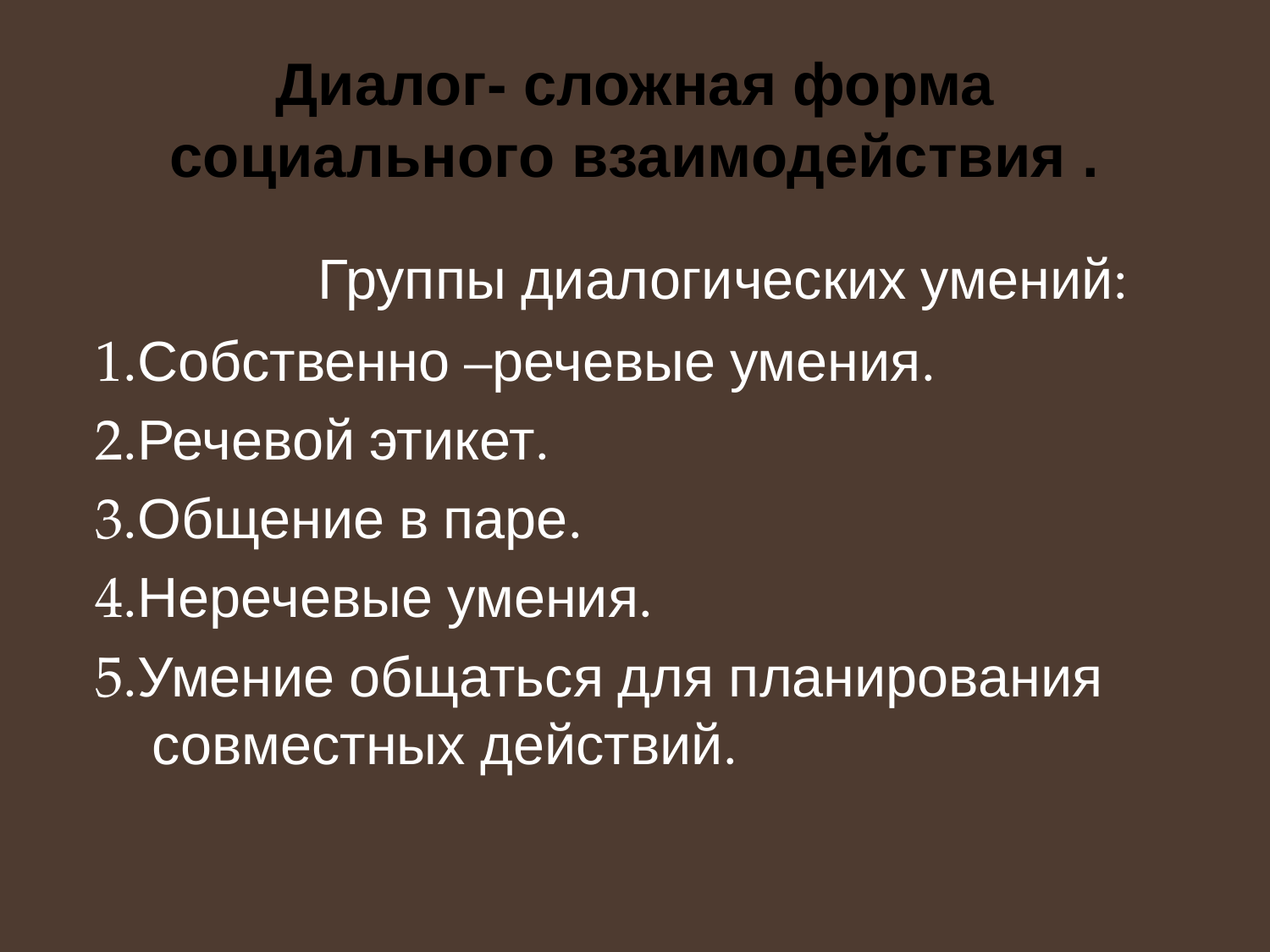

# Диалог- сложная форма социального взаимодействия .
               Группы диалогических умений:
1.Собственно –речевые умения.
2.Речевой этикет.
3.Общение в паре.
4.Неречевые умения.
5.Умение общаться для планирования совместных действий.